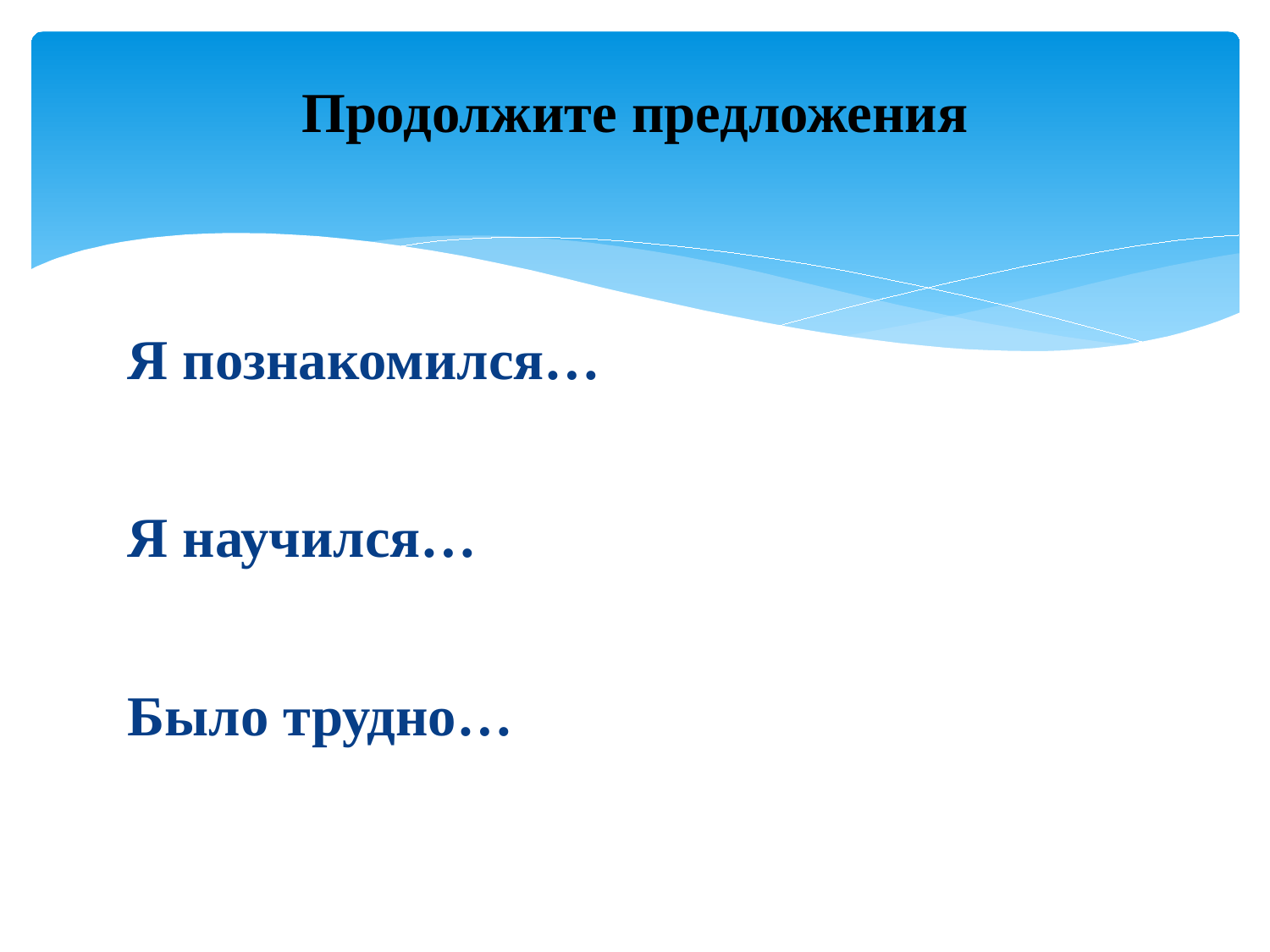

# Продолжите предложения

Я познакомился…

Я научился…

Было трудно…